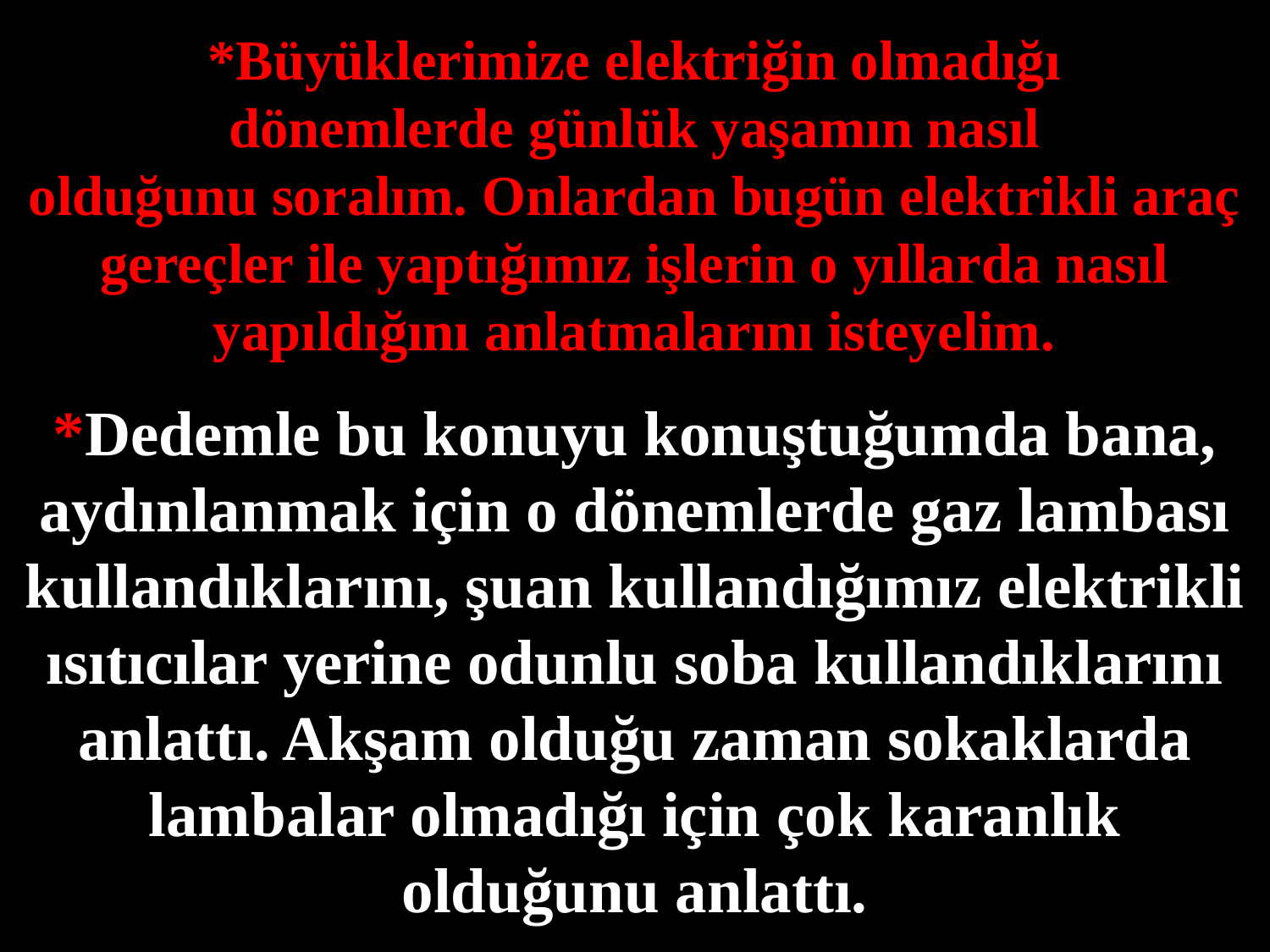

*Büyüklerimize elektriğin olmadığı
dönemlerde günlük yaşamın nasıl
olduğunu soralım. Onlardan bugün elektrikli araç gereçler ile yaptığımız işlerin o yıllarda nasıl yapıldığını anlatmalarını isteyelim.
*Dedemle bu konuyu konuştuğumda bana, aydınlanmak için o dönemlerde gaz lambası kullandıklarını, şuan kullandığımız elektrikli ısıtıcılar yerine odunlu soba kullandıklarını anlattı. Akşam olduğu zaman sokaklarda lambalar olmadığı için çok karanlık olduğunu anlattı.